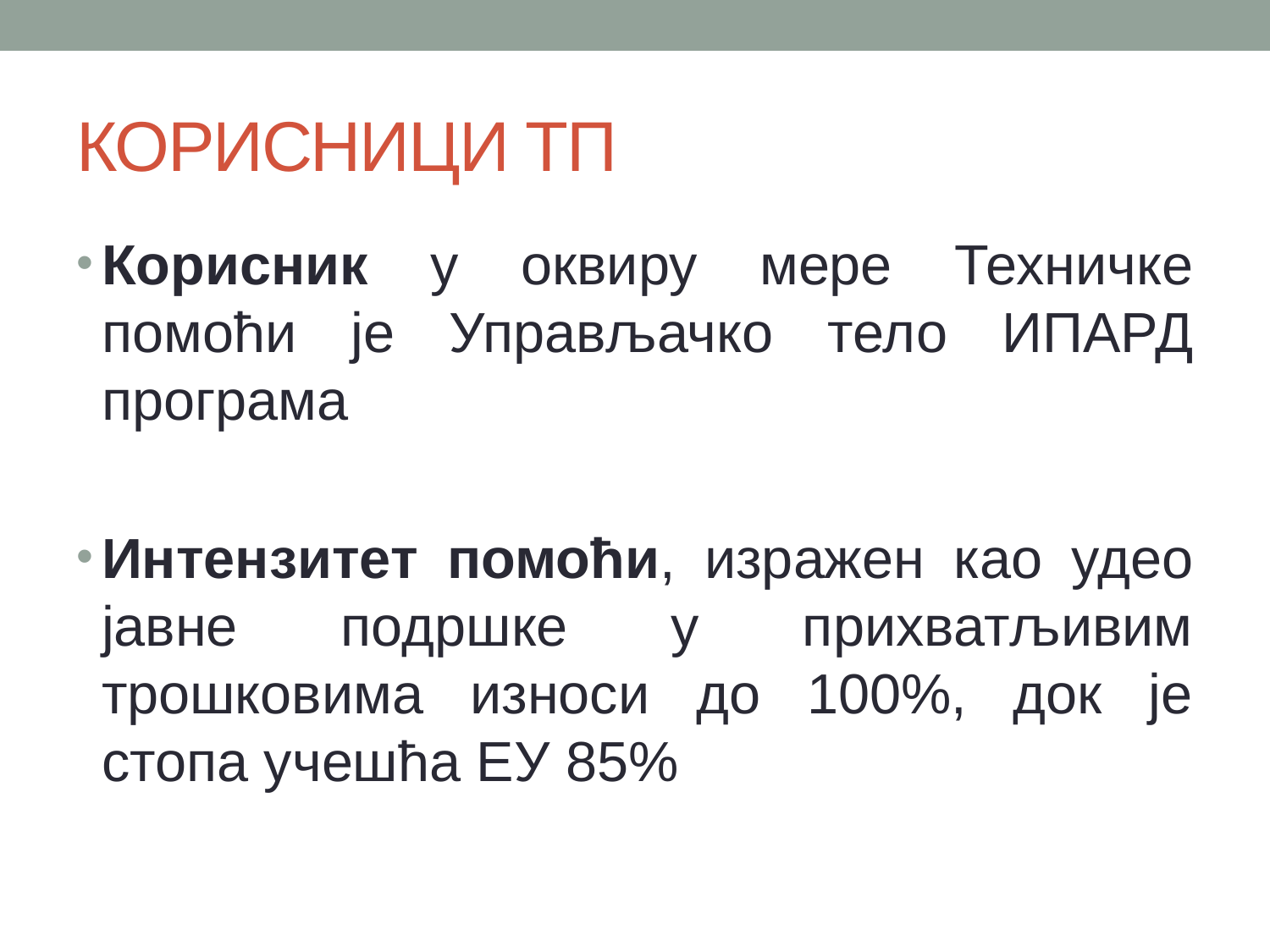

# КОРИСНИЦИ ТП
Корисник у оквиру мере Техничке помоћи је Управљачко тело ИПАРД програма

Интензитет помоћи, изражен као удео јавне подршке у прихватљивим трошковима износи до 100%, док је стопа учешћа ЕУ 85%